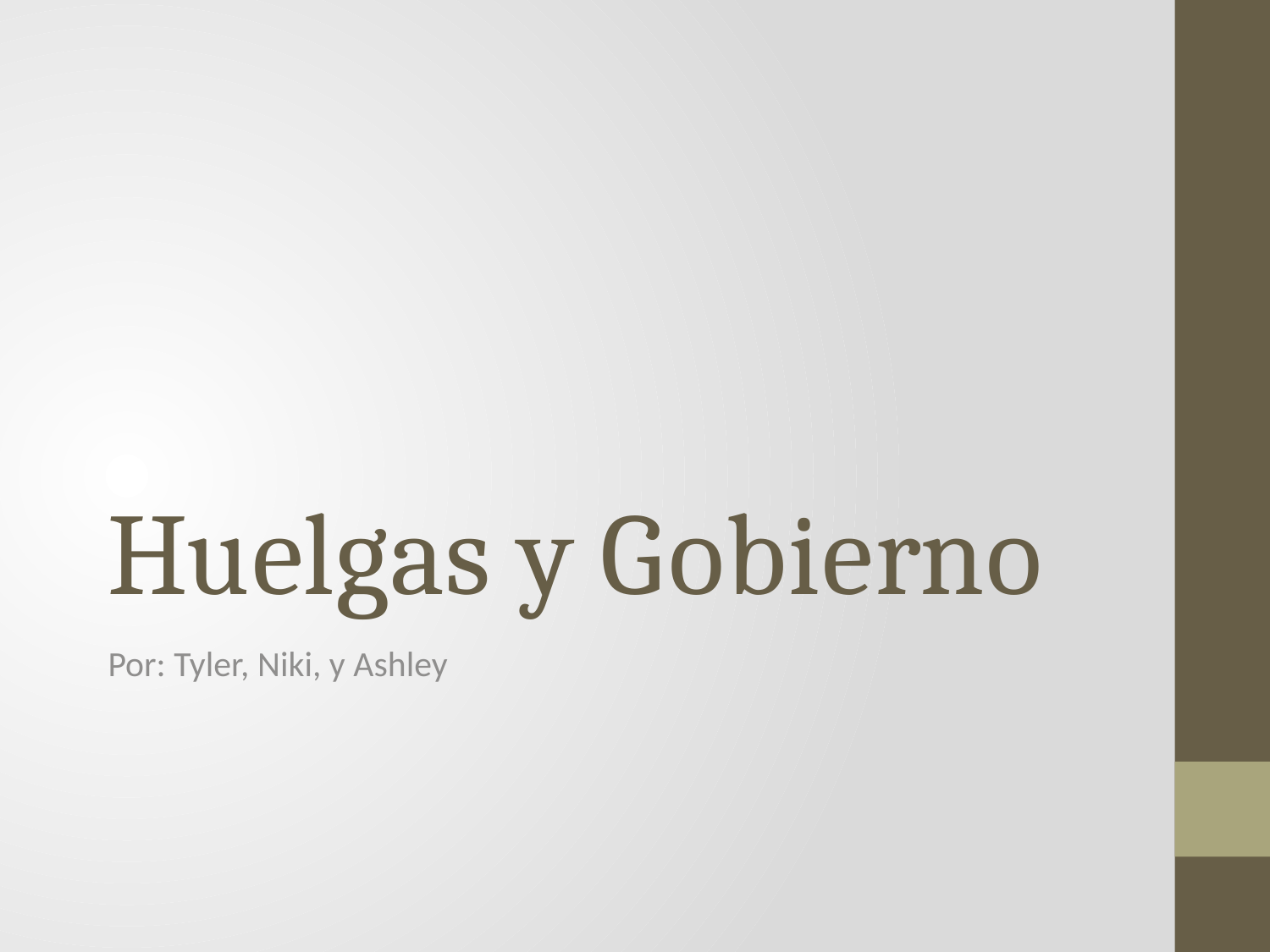

# Huelgas y Gobierno
Por: Tyler, Niki, y Ashley